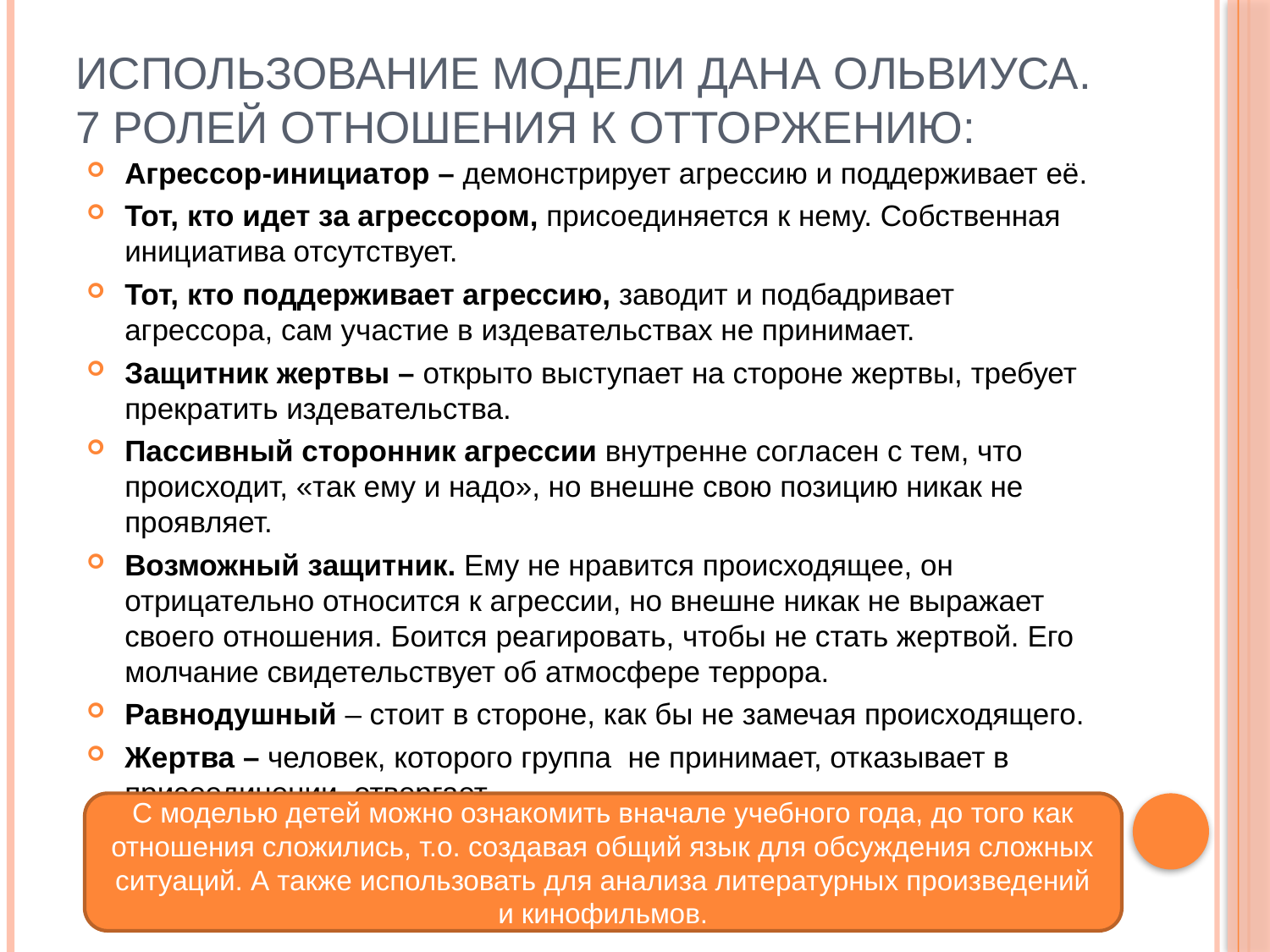

# Использование модели Дана Ольвиуса. 7 ролей отношения к отторжению:
Агрессор-инициатор – демонстрирует агрессию и поддерживает её.
Тот, кто идет за агрессором, присоединяется к нему. Собственная инициатива отсутствует.
Тот, кто поддерживает агрессию, заводит и подбадривает агрессора, сам участие в издевательствах не принимает.
Защитник жертвы – открыто выступает на стороне жертвы, требует прекратить издевательства.
Пассивный сторонник агрессии внутренне согласен с тем, что происходит, «так ему и надо», но внешне свою позицию никак не проявляет.
Возможный защитник. Ему не нравится происходящее, он отрицательно относится к агрессии, но внешне никак не выражает своего отношения. Боится реагировать, чтобы не стать жертвой. Его молчание свидетельствует об атмосфере террора.
Равнодушный – стоит в стороне, как бы не замечая происходящего.
Жертва – человек, которого группа  не принимает, отказывает в присоединении, отвергает.

С моделью детей можно ознакомить вначале учебного года, до того как отношения сложились, т.о. создавая общий язык для обсуждения сложных ситуаций. А также использовать для анализа литературных произведений и кинофильмов.